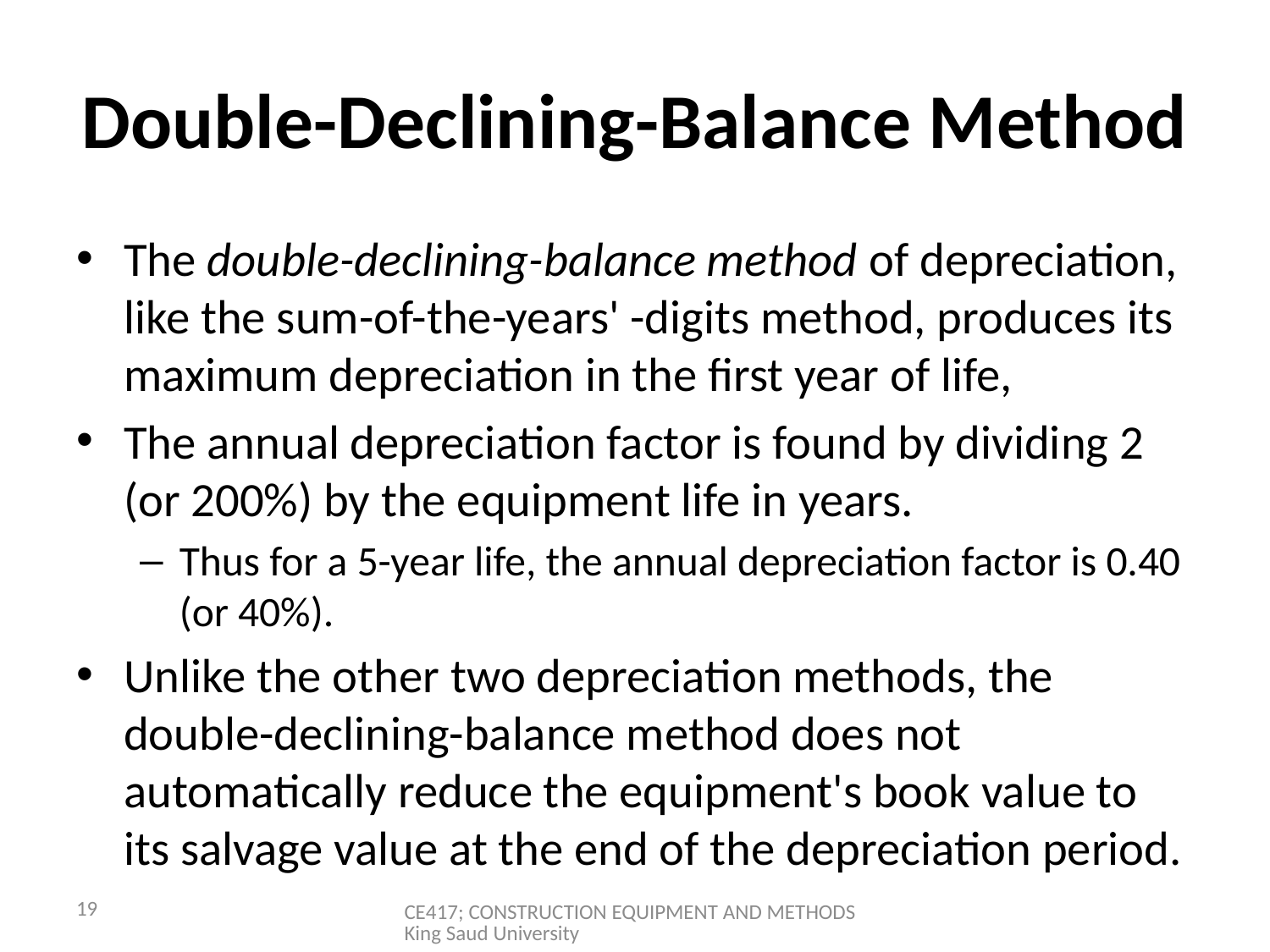

# Double-Declining-Balance Method
The double-declining-balance method of depreciation, like the sum-of-the-years' -digits method, produces its maximum depreciation in the first year of life,
The annual depreciation factor is found by dividing 2 (or 200%) by the equipment life in years.
Thus for a 5-year life, the annual depreciation factor is 0.40 (or 40%).
Unlike the other two depreciation methods, the double-declining-balance method does not automatically reduce the equipment's book value to its salvage value at the end of the depreciation period.
19
CE417; CONSTRUCTION EQUIPMENT AND METHODS King Saud University